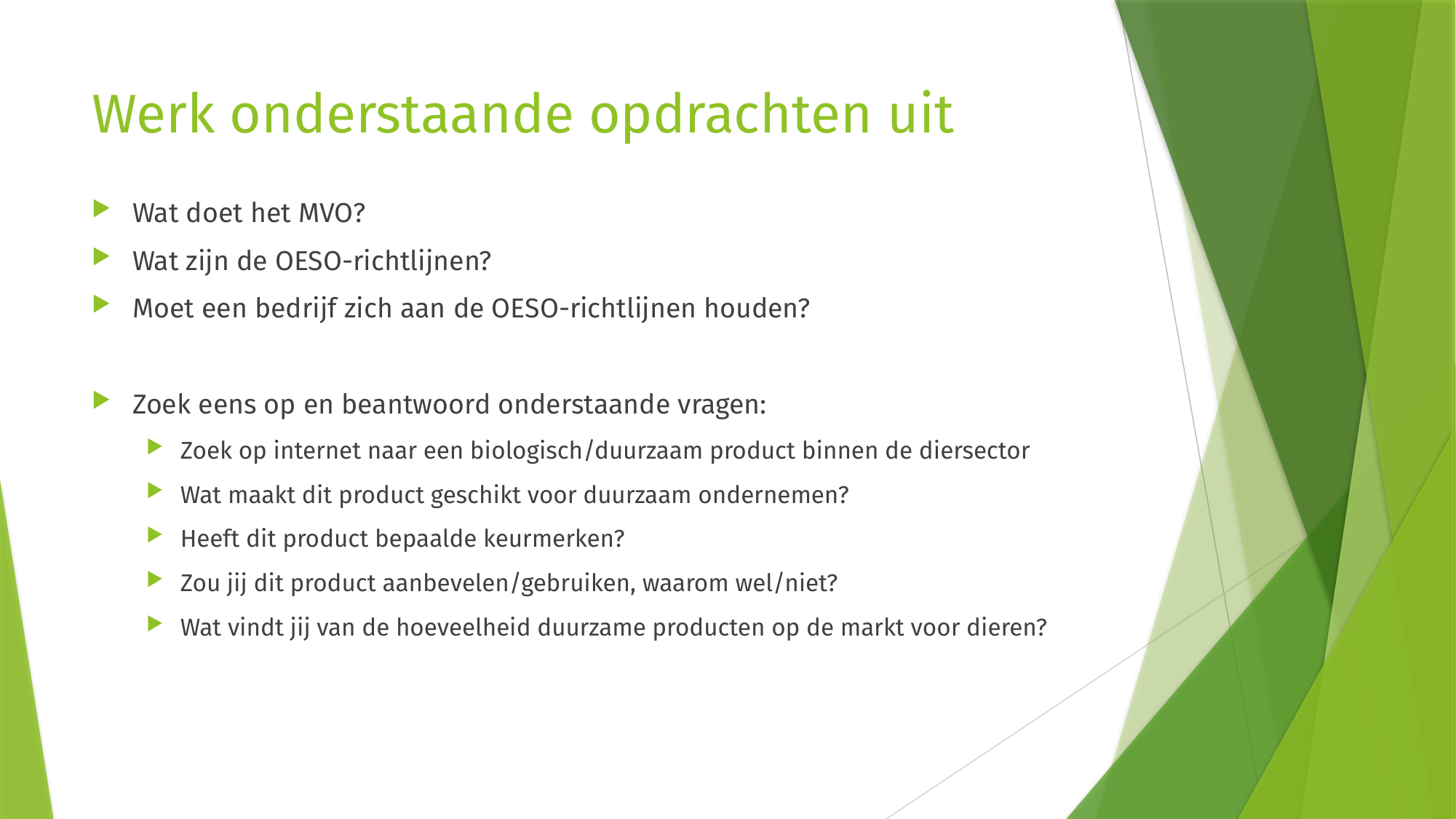

# Werk onderstaande opdrachten uit
Wat doet het MVO?
Wat zijn de OESO-richtlijnen?
Moet een bedrijf zich aan de OESO-richtlijnen houden?

Zoek eens op en beantwoord onderstaande vragen:
Zoek op internet naar een biologisch/duurzaam product binnen de diersector
Wat maakt dit product geschikt voor duurzaam ondernemen?
Heeft dit product bepaalde keurmerken?
Zou jij dit product aanbevelen/gebruiken, waarom wel/niet?
Wat vindt jij van de hoeveelheid duurzame producten op de markt voor dieren?